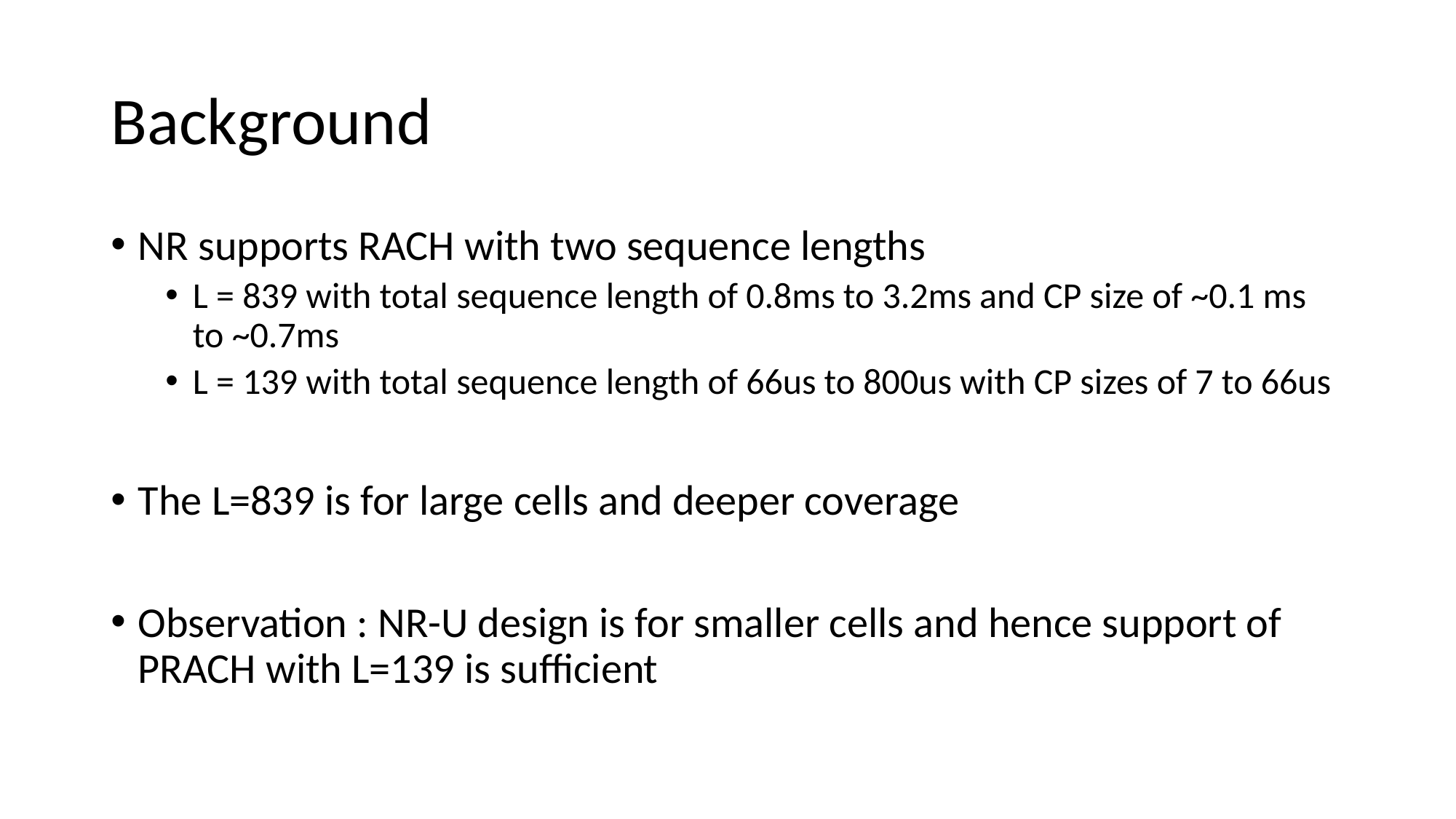

# Background
NR supports RACH with two sequence lengths
L = 839 with total sequence length of 0.8ms to 3.2ms and CP size of ~0.1 ms to ~0.7ms
L = 139 with total sequence length of 66us to 800us with CP sizes of 7 to 66us

The L=839 is for large cells and deeper coverage

Observation : NR-U design is for smaller cells and hence support of PRACH with L=139 is sufficient